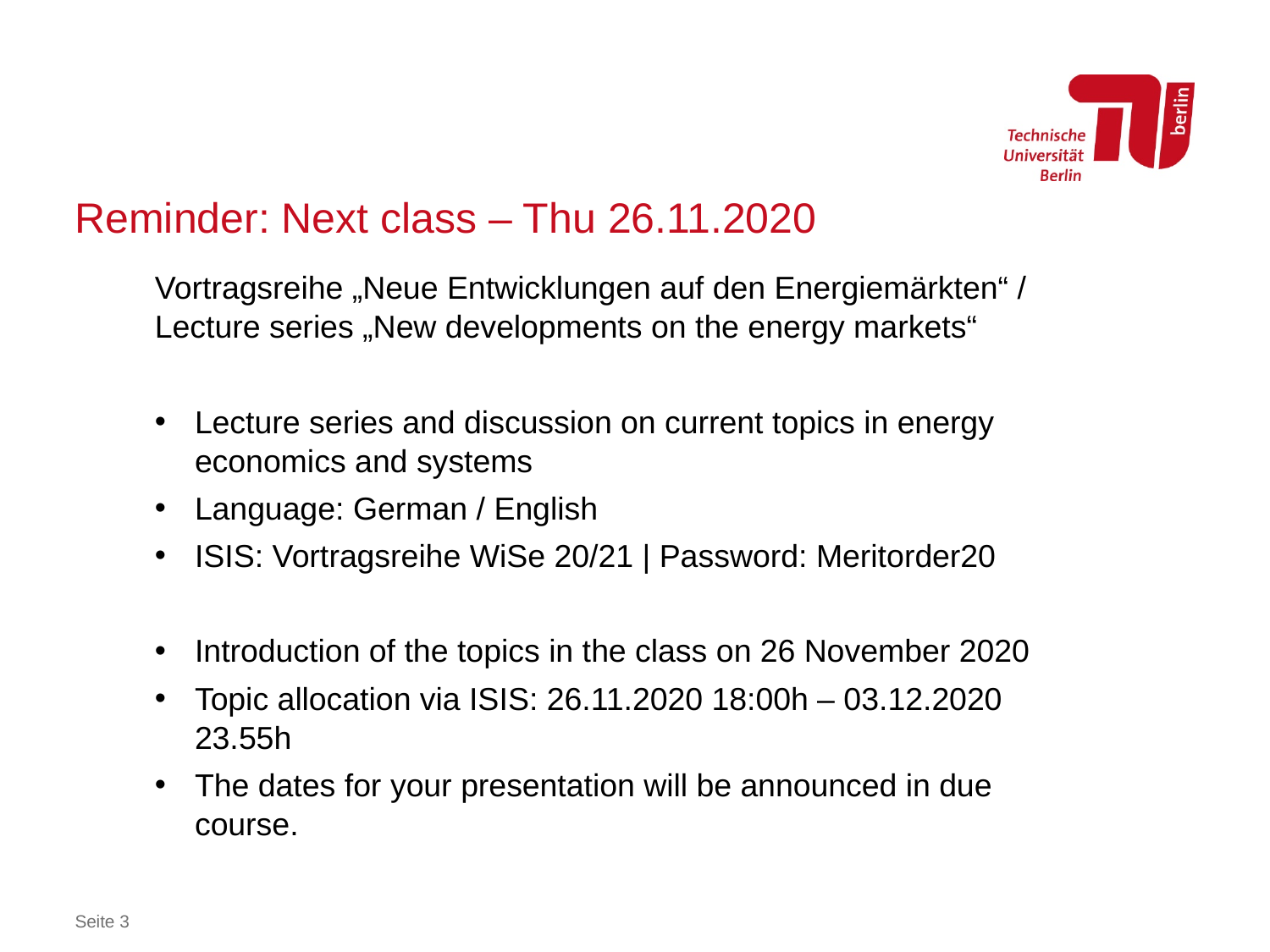

# Reminder: Next class – Thu 26.11.2020
Vortragsreihe „Neue Entwicklungen auf den Energiemärkten“ / Lecture series „New developments on the energy markets“

Lecture series and discussion on current topics in energy economics and systems
Language: German / English
ISIS: Vortragsreihe WiSe 20/21 | Password: Meritorder20

Introduction of the topics in the class on 26 November 2020
Topic allocation via ISIS: 26.11.2020 18:00h – 03.12.2020 23.55h
The dates for your presentation will be announced in due course.
Seite 3